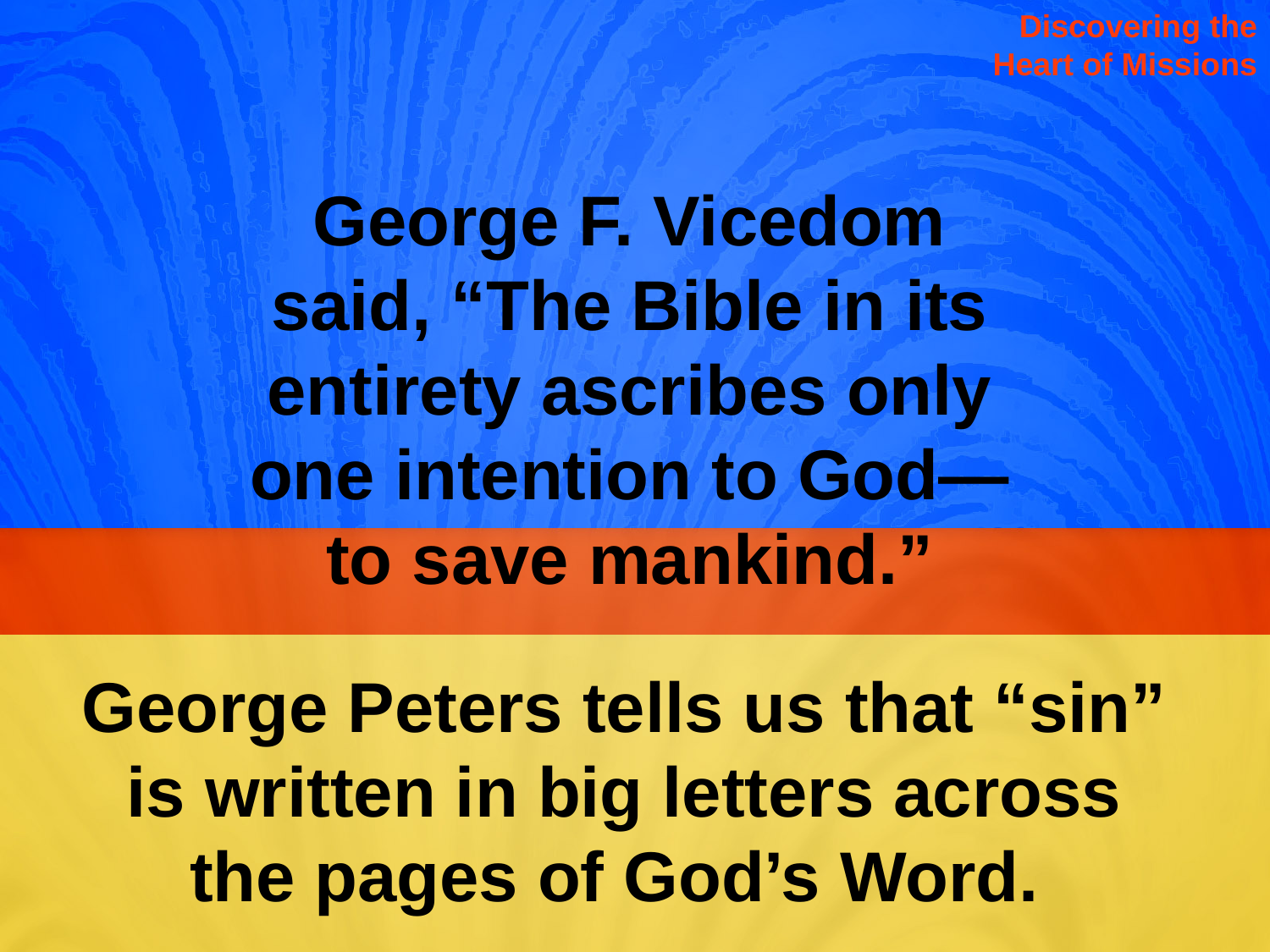

Discovering the Heart of Missions
George F. Vicedom said, “The Bible in its entirety ascribes only one intention to God—to save mankind.”
George Peters tells us that “sin” is written in big letters across the pages of God’s Word.